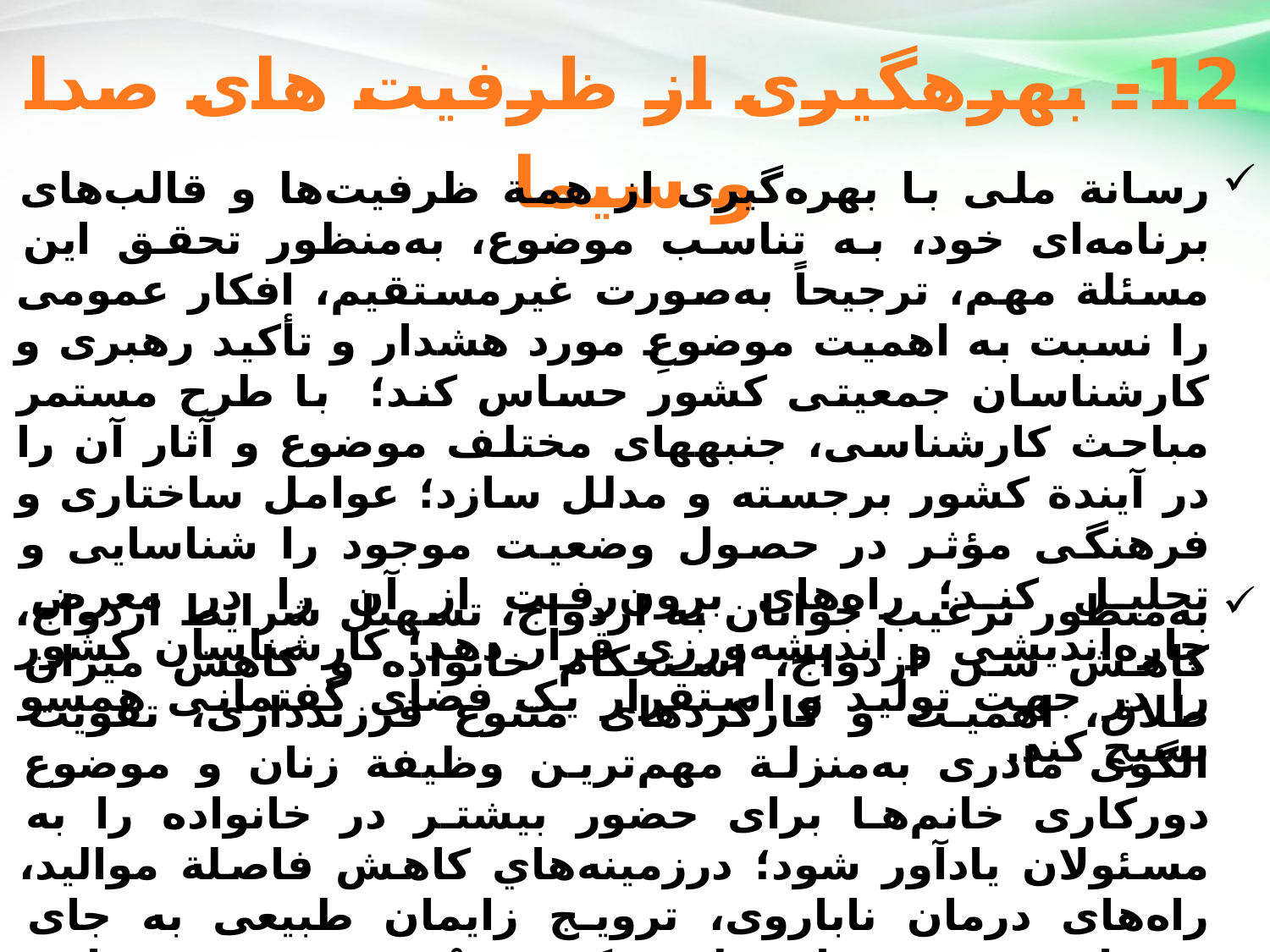

12- بهره­گیری از ظرفیت های صدا و سیما
رسانة ملی با بهره‌گیری از همة ظرفیت‌ها و قالب‌های برنامه‌ای خود، به تناسب موضوع، به‌منظور تحقق این مسئلة مهم، ترجیحاً به‌صورت غیر‌مستقیم، افکار عمومی را نسبت به اهمیت موضوعِ مورد هشدار و تأکید رهبری و کارشناسان جمعیتی کشور حساس کند؛  با طرح مستمر مباحث کارشناسی، جنبه­های مختلف موضوع و آثار آن را در آیندة کشور برجسته و مدلل سازد؛ عوامل ساختاری و فرهنگی مؤثر در حصول وضعیت موجود را شناسایی و تحلیل کند؛ راه‌های برون‌رفت از آن را در معرض چاره‌اندیشی و اندیشه‌ورزی قرار دهد؛ کارشناسان کشور را در جهت تولید و استقرار یک فضای گفتمانی همسو بسیج کند.
به‌منظور ترغیب جوانان به ازدواج، تسهیل شرایط ازدواج، کاهش سن ازدواج،‌ استحکام خانواده و کاهش میزان طلاق، اهمیت و کارکرد‌های متنوع فرزند‌داری، تقویت الگوی مادری به‌منزلة مهم‌ترین وظیفة زنان و موضوع دور‌کاری خانم‌ها برای حضور بیشتر در خانواده را به مسئولان یادآور شود؛ درزمينه‌هاي کاهش فاصلة موالید، راه‌های درمان ناباروی، ترویج زایمان طبیعی به‌ جای توسل به شیوه‌های طبی که خودْ موجب عقیم‌سازی می‌شود، سیاست‌های بهینه‌سازی نسل، آموزش شیوه‌های مدیریت خانوادة پرجمعیت و... فرهنگ‌سازی و اطلاع‌رسانی کند.